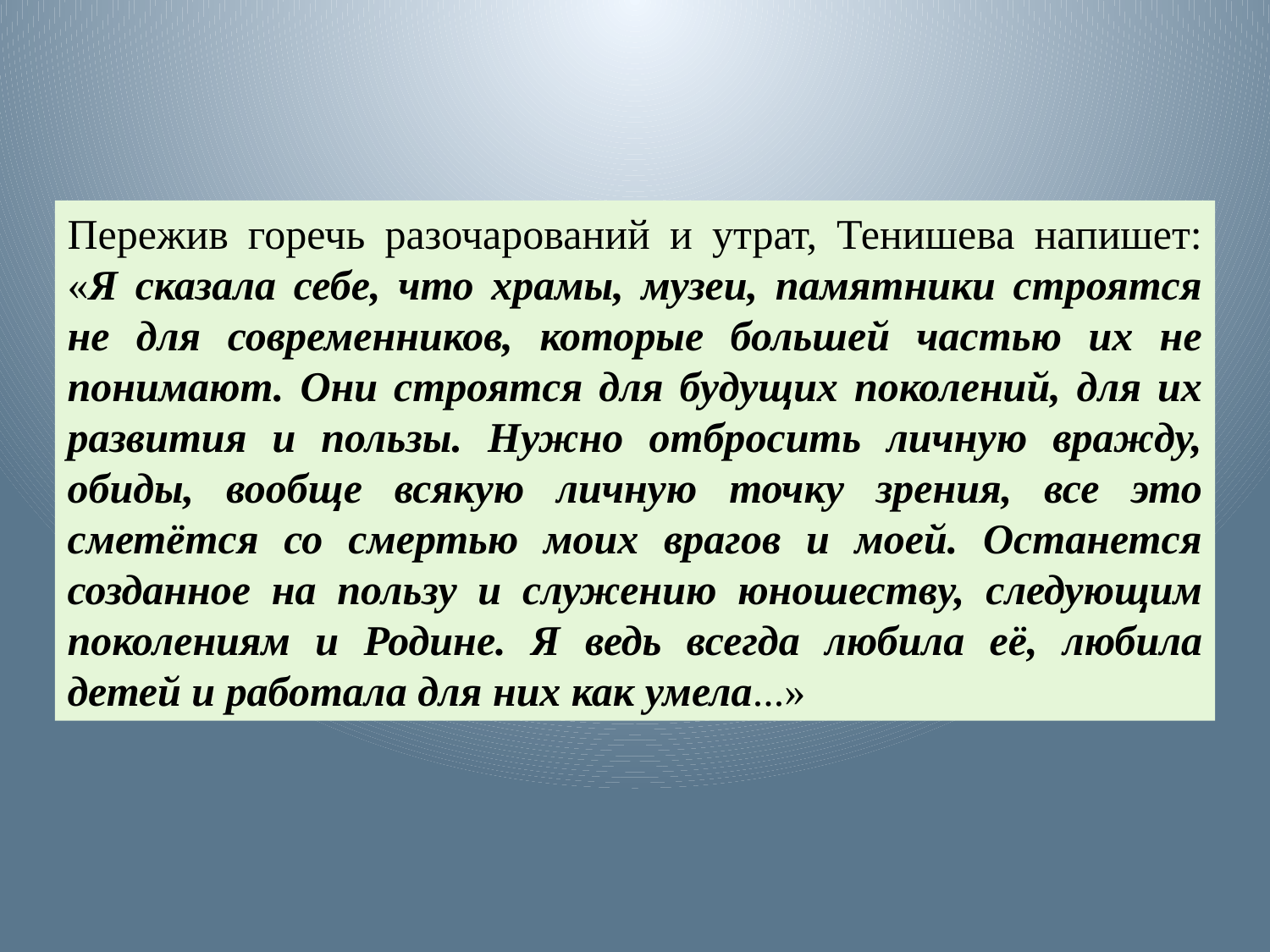

Пережив горечь разочарований и утрат, Тенишева напишет: «Я сказала себе, что храмы, музеи, памятники строятся не для современников, которые большей частью их не понимают. Они строятся для будущих поколений, для их развития и пользы. Нужно отбросить личную вражду, обиды, вообще всякую личную точку зрения, все это сметётся со смертью моих врагов и моей. Останется созданное на пользу и служению юношеству, следующим поколениям и Родине. Я ведь всегда любила её, любила детей и работала для них как умела...»